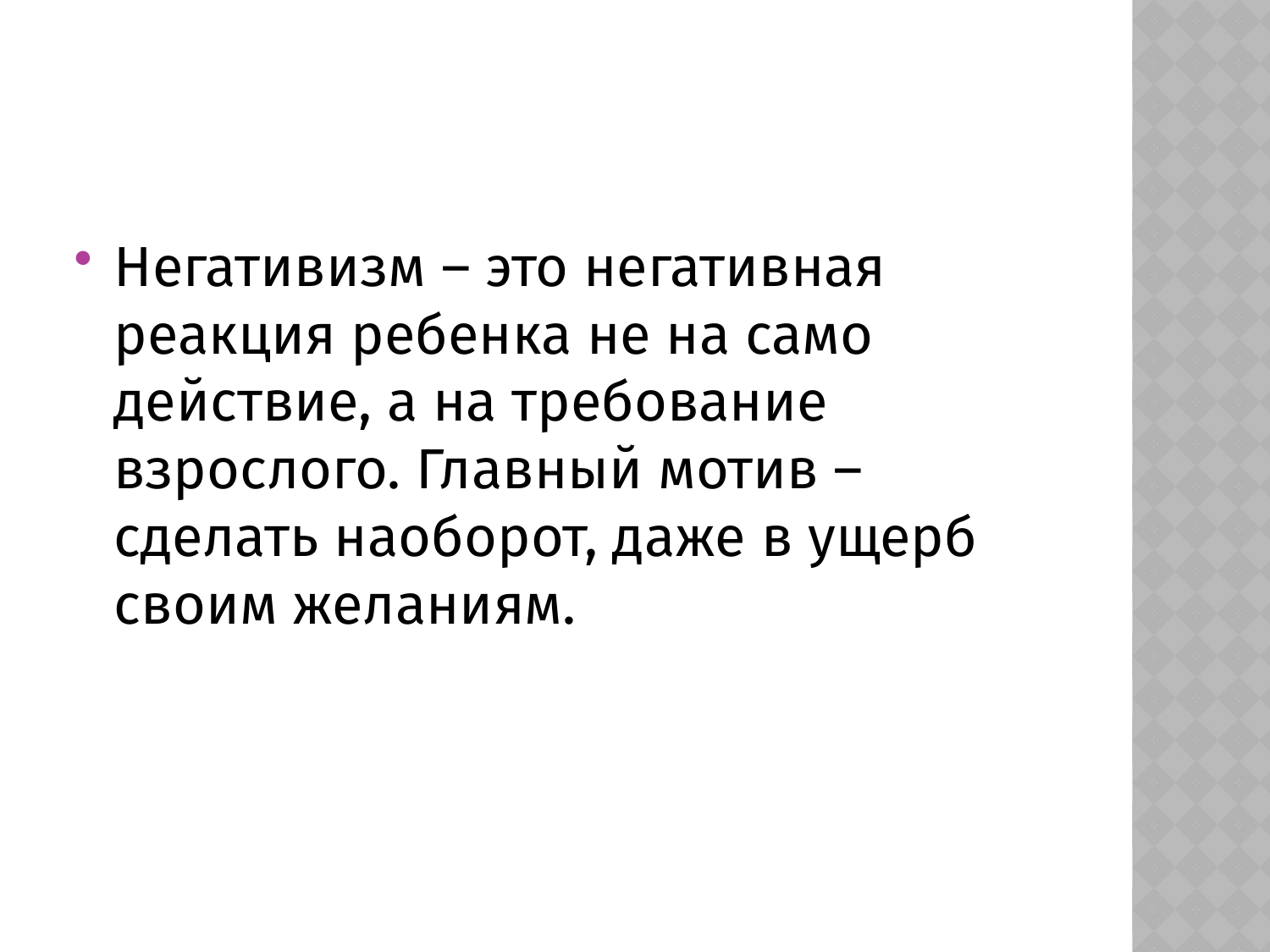

#
Негативизм – это негативная реакция ребенка не на само действие, а на требование взрослого. Главный мотив – сделать наоборот, даже в ущерб своим желаниям.